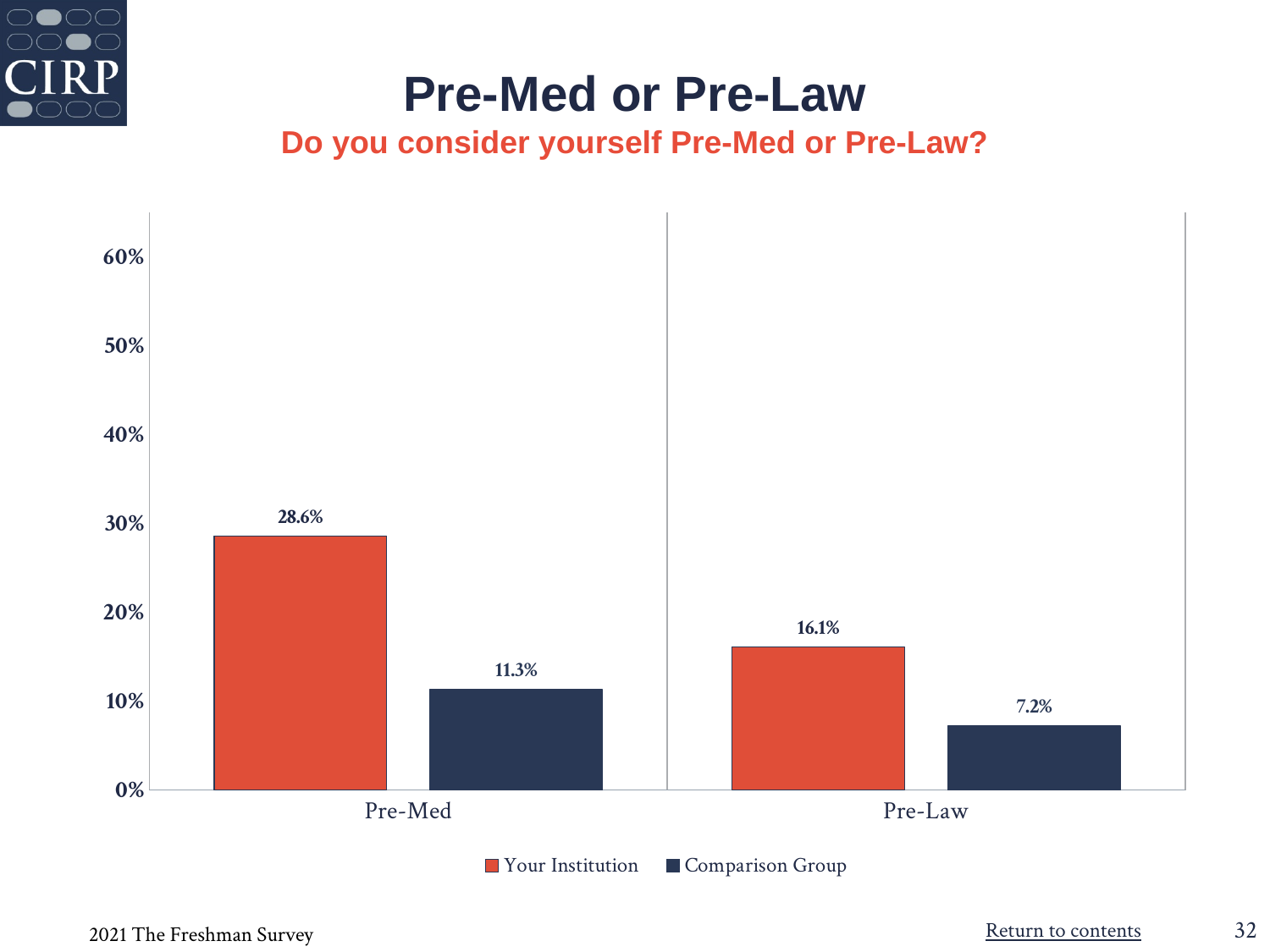

# Pre-Med or Pre-Law Do you consider yourself Pre-Med or Pre-Law?

### Chart

| Category | Your Institution | Comparison Group |
|---|---|---|
| Pre-Med | 0.286 | 0.113 |
| Pre-Law | 0.161 | 0.072 |
2021 The Freshman Survey
Return to contents
32